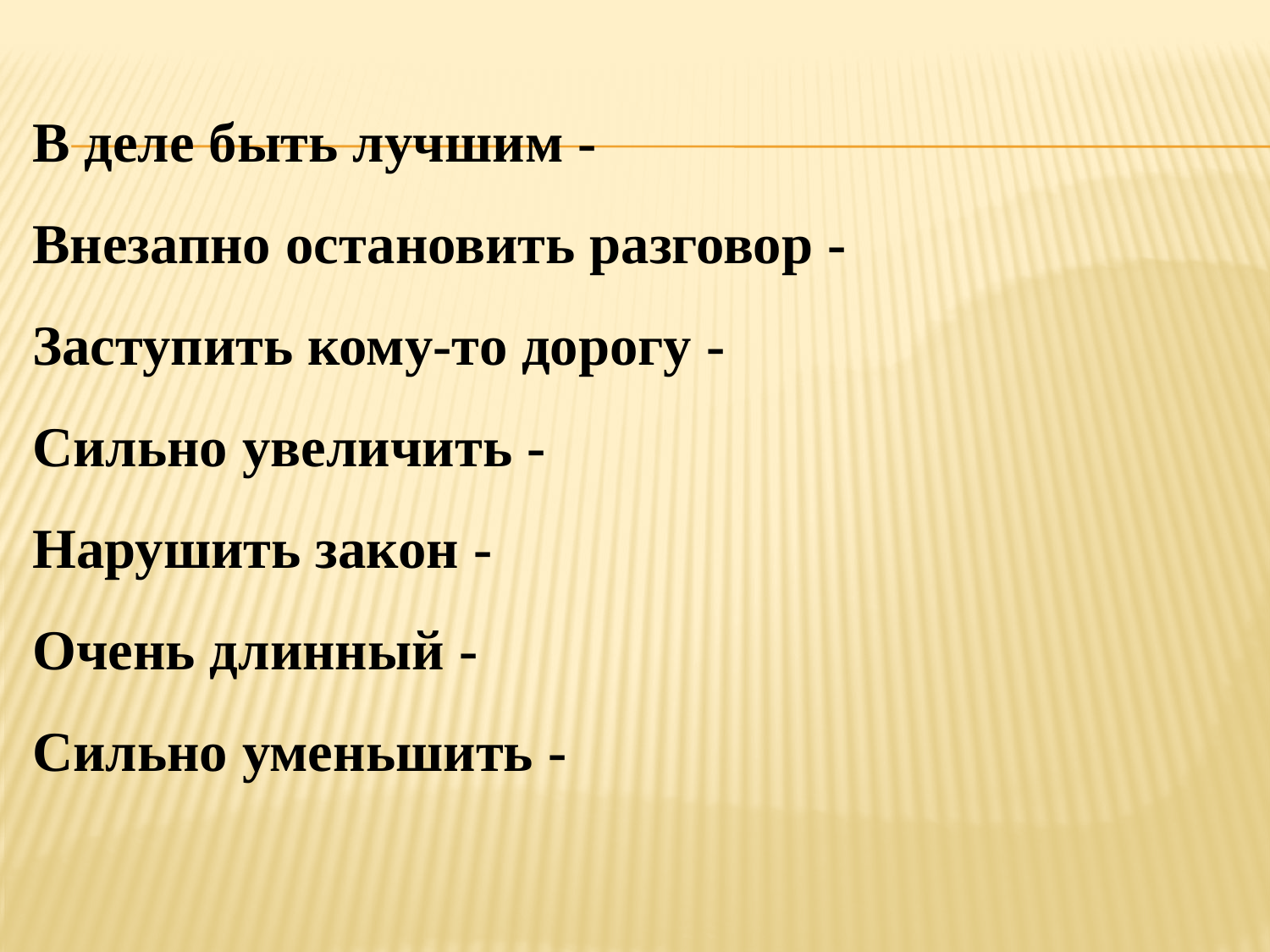

#
В деле быть лучшим -
Внезапно остановить разговор -
Заступить кому-то дорогу -
Сильно увеличить -
Нарушить закон -
Очень длинный -
Сильно уменьшить -